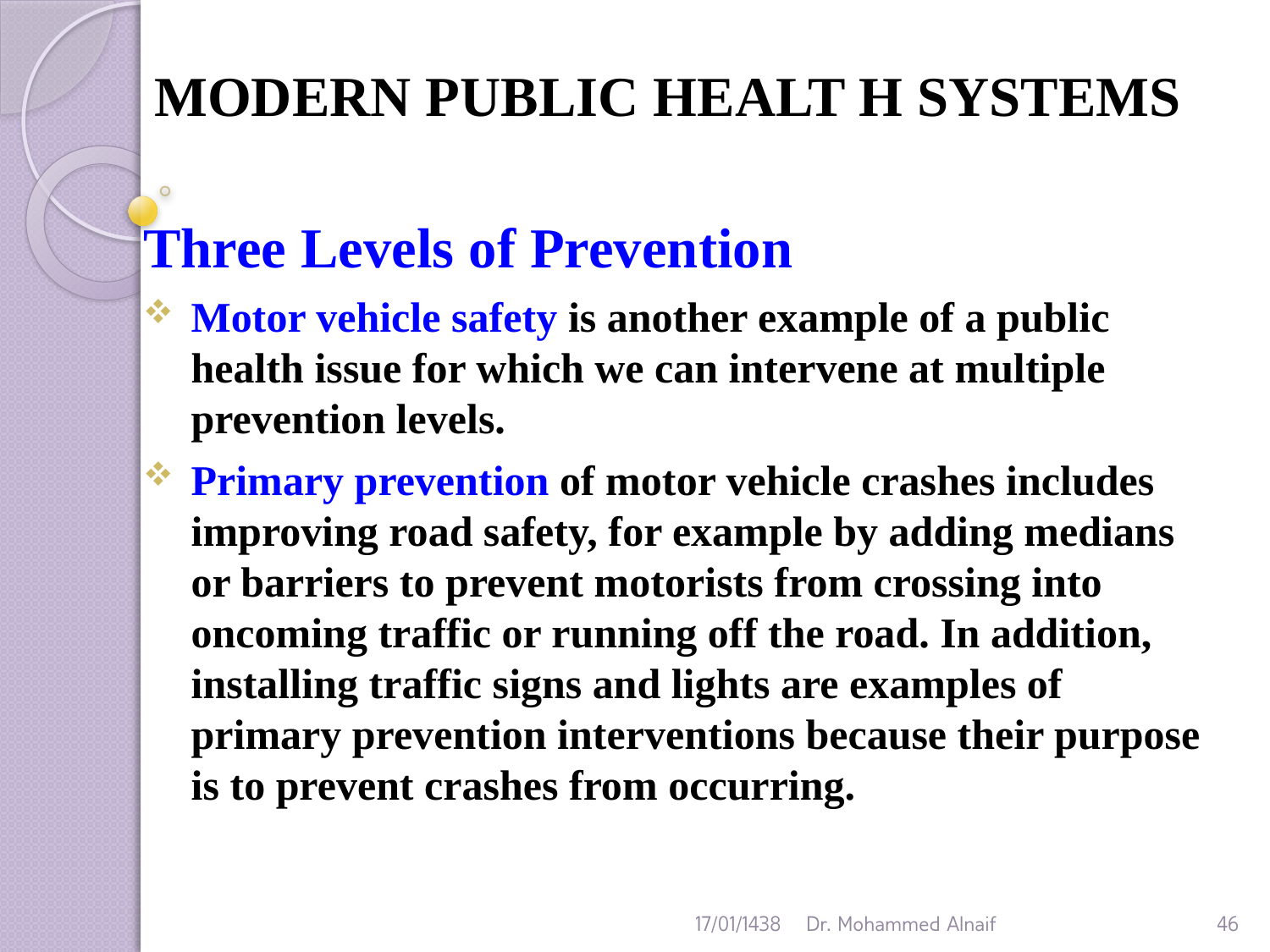

# MODERN PUBLIC HEALT H SYSTEMS
Three Levels of Prevention
Motor vehicle safety is another example of a public health issue for which we can intervene at multiple prevention levels.
Primary prevention of motor vehicle crashes includes improving road safety, for example by adding medians or barriers to prevent motorists from crossing into oncoming traffic or running off the road. In addition, installing traffic signs and lights are examples of primary prevention interventions because their purpose is to prevent crashes from occurring.
17/01/1438
Dr. Mohammed Alnaif
46